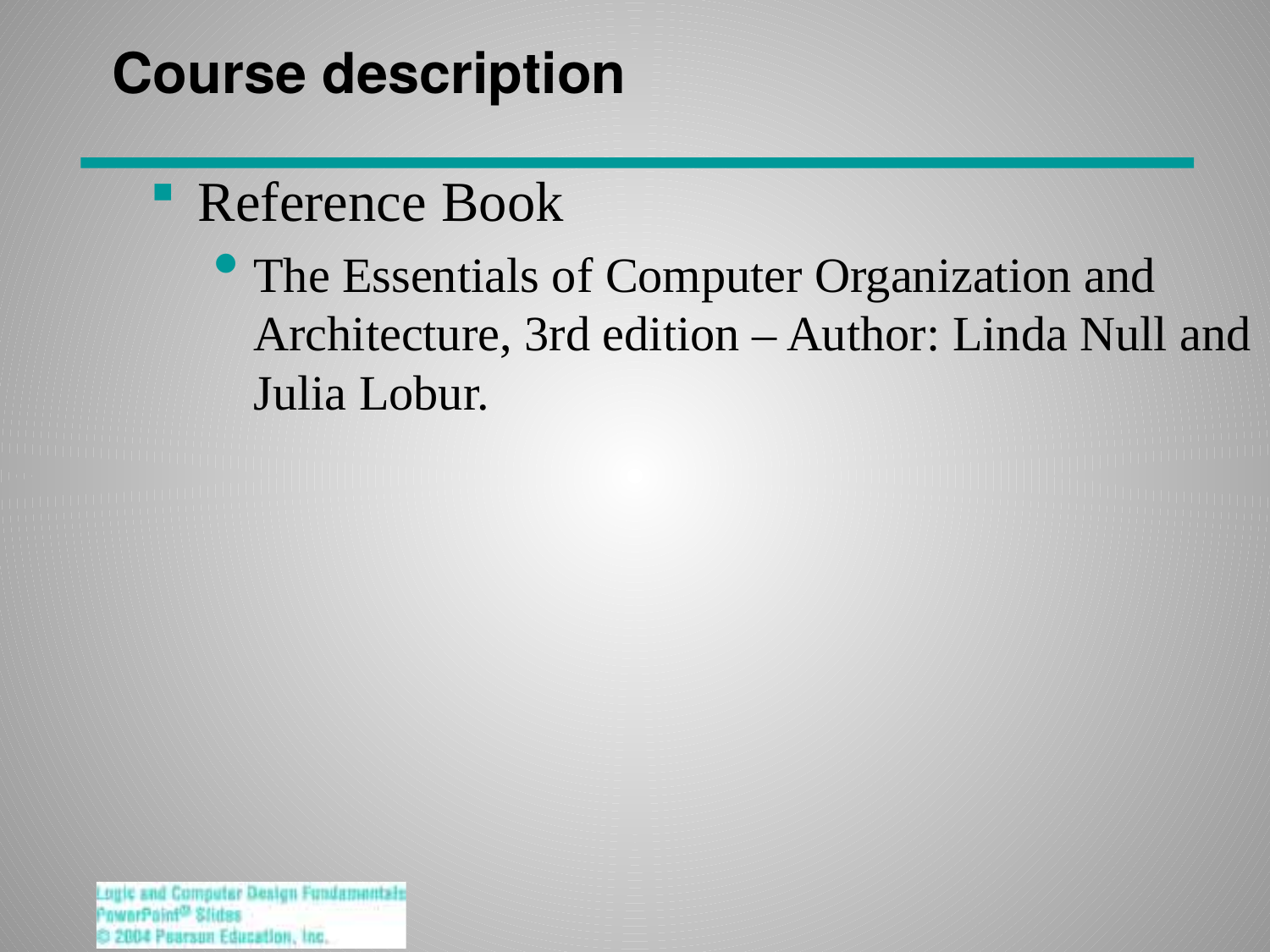

# Course description
Reference Book
The Essentials of Computer Organization and Architecture, 3rd edition – Author: Linda Null and Julia Lobur.